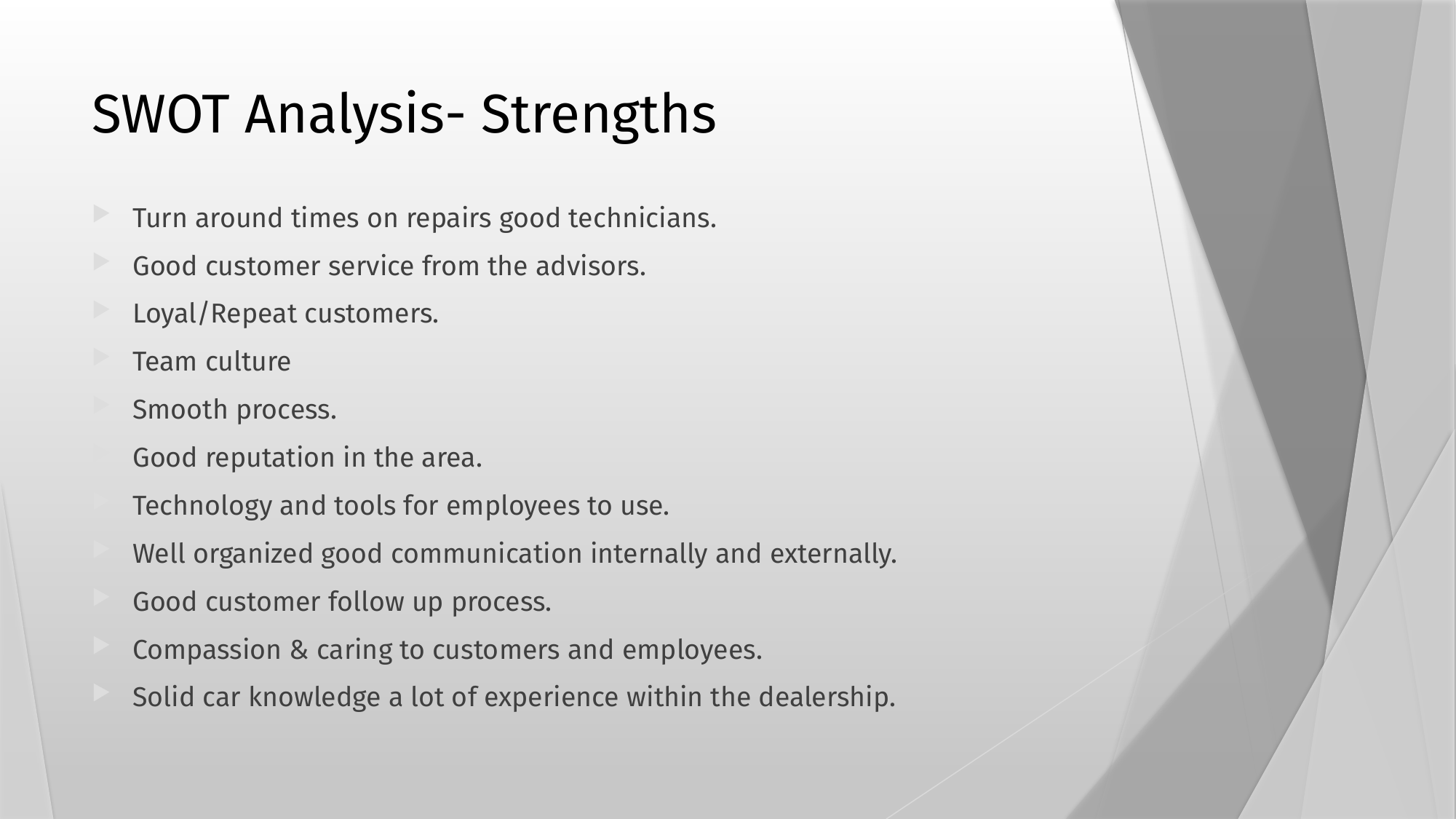

# SWOT Analysis- Strengths
Turn around times on repairs good technicians.
Good customer service from the advisors.
Loyal/Repeat customers.
Team culture
Smooth process.
Good reputation in the area.
Technology and tools for employees to use.
Well organized good communication internally and externally.
Good customer follow up process.
Compassion & caring to customers and employees.
Solid car knowledge a lot of experience within the dealership.